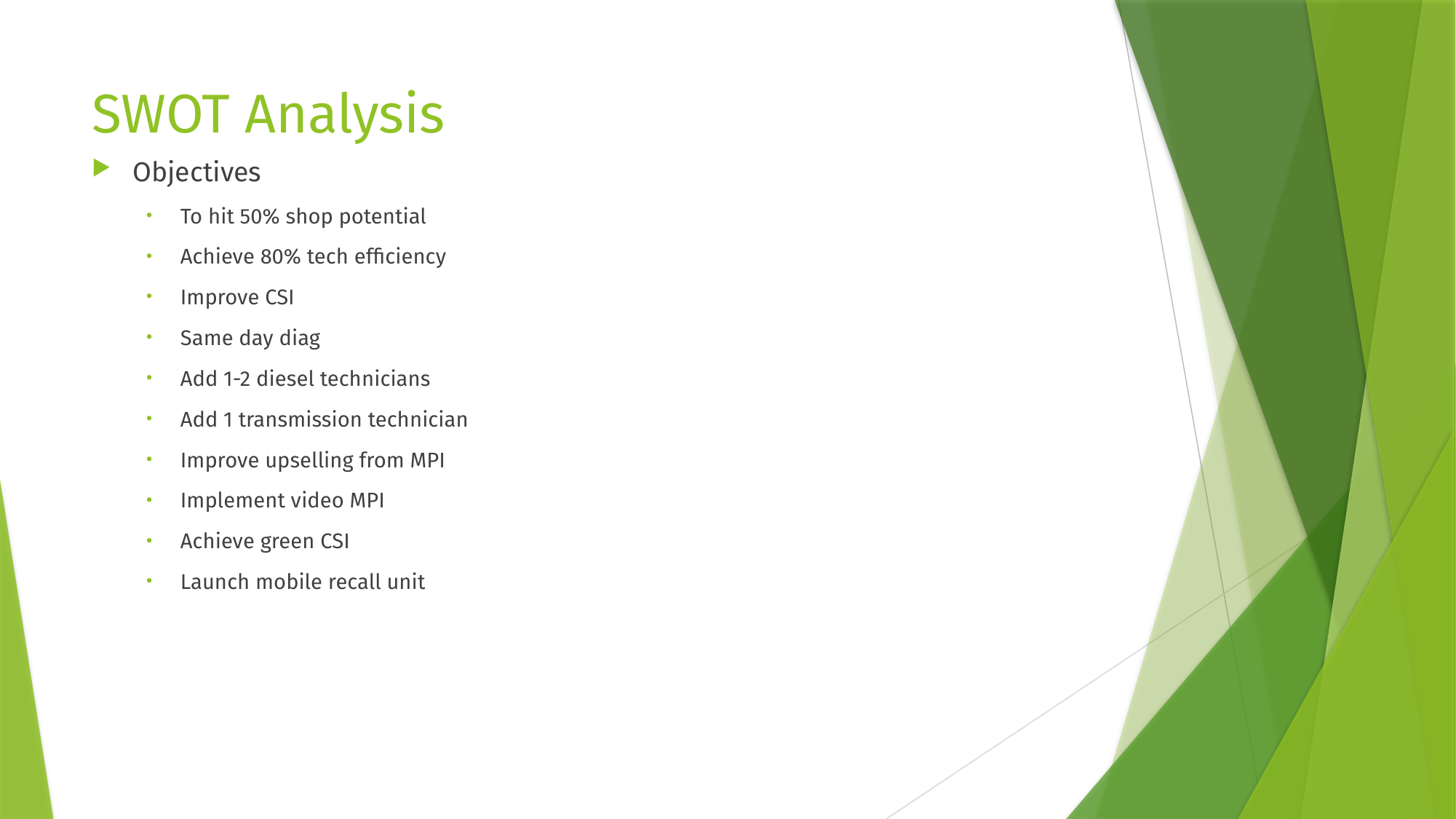

# SWOT Analysis
Objectives
To hit 50% shop potential
Achieve 80% tech efficiency
Improve CSI
Same day diag
Add 1-2 diesel technicians
Add 1 transmission technician
Improve upselling from MPI
Implement video MPI
Achieve green CSI
Launch mobile recall unit